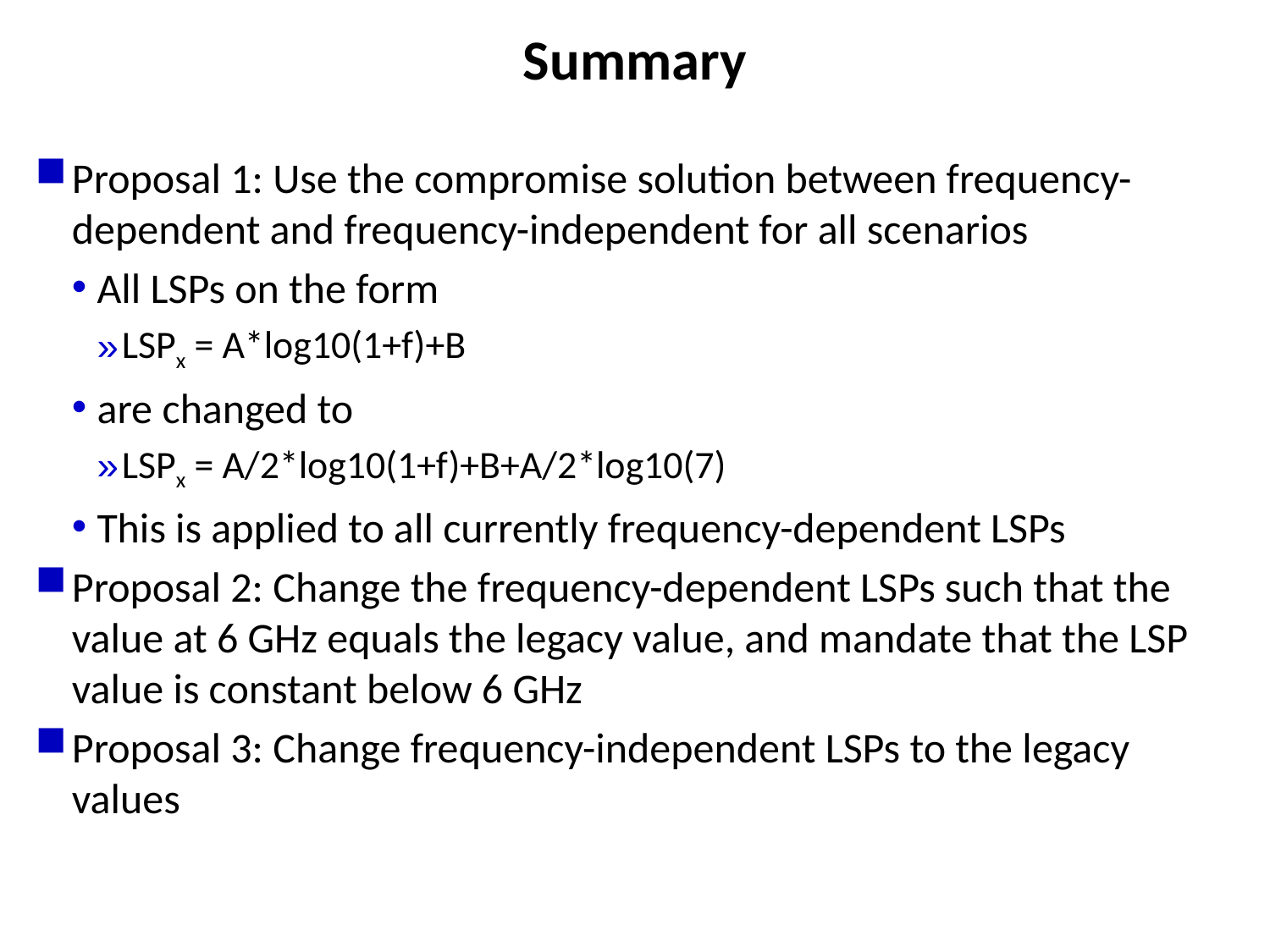

# Summary
Proposal 1: Use the compromise solution between frequency-dependent and frequency-independent for all scenarios
All LSPs on the form
LSPx = A*log10(1+f)+B
are changed to
LSPx = A/2*log10(1+f)+B+A/2*log10(7)
This is applied to all currently frequency-dependent LSPs
Proposal 2: Change the frequency-dependent LSPs such that the value at 6 GHz equals the legacy value, and mandate that the LSP value is constant below 6 GHz
Proposal 3: Change frequency-independent LSPs to the legacy values